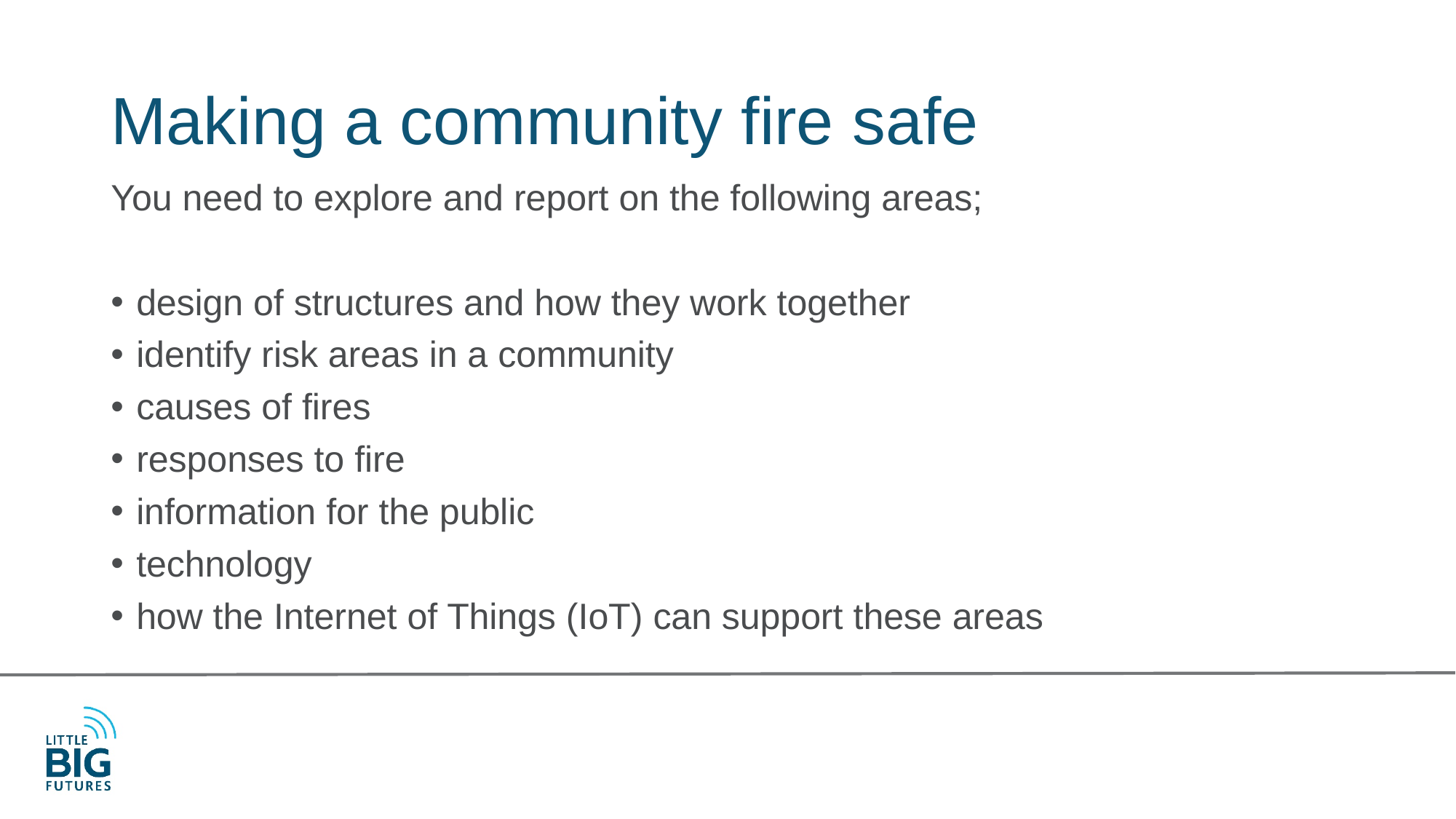

# Making a community fire safe
You need to explore and report on the following areas;

design of structures and how they work together
identify risk areas in a community
causes of fires
responses to fire
information for the public
technology
how the Internet of Things (IoT) can support these areas